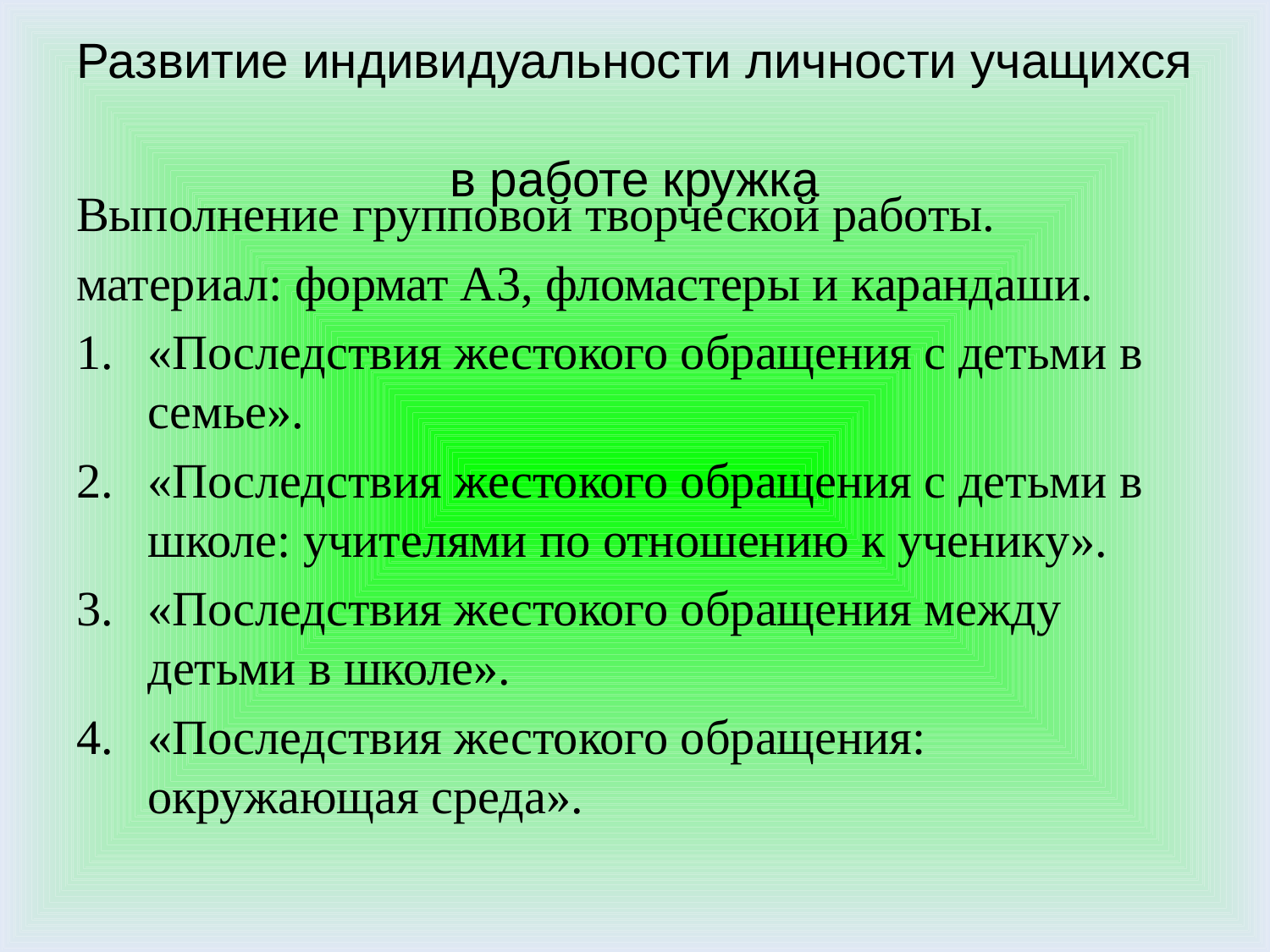

# Развитие индивидуальности личности учащихся в работе кружка
Выполнение групповой творческой работы.
материал: формат А3, фломастеры и карандаши.
«Последствия жестокого обращения с детьми в семье».
«Последствия жестокого обращения с детьми в школе: учителями по отношению к ученику».
«Последствия жестокого обращения между детьми в школе».
«Последствия жестокого обращения: окружающая среда».